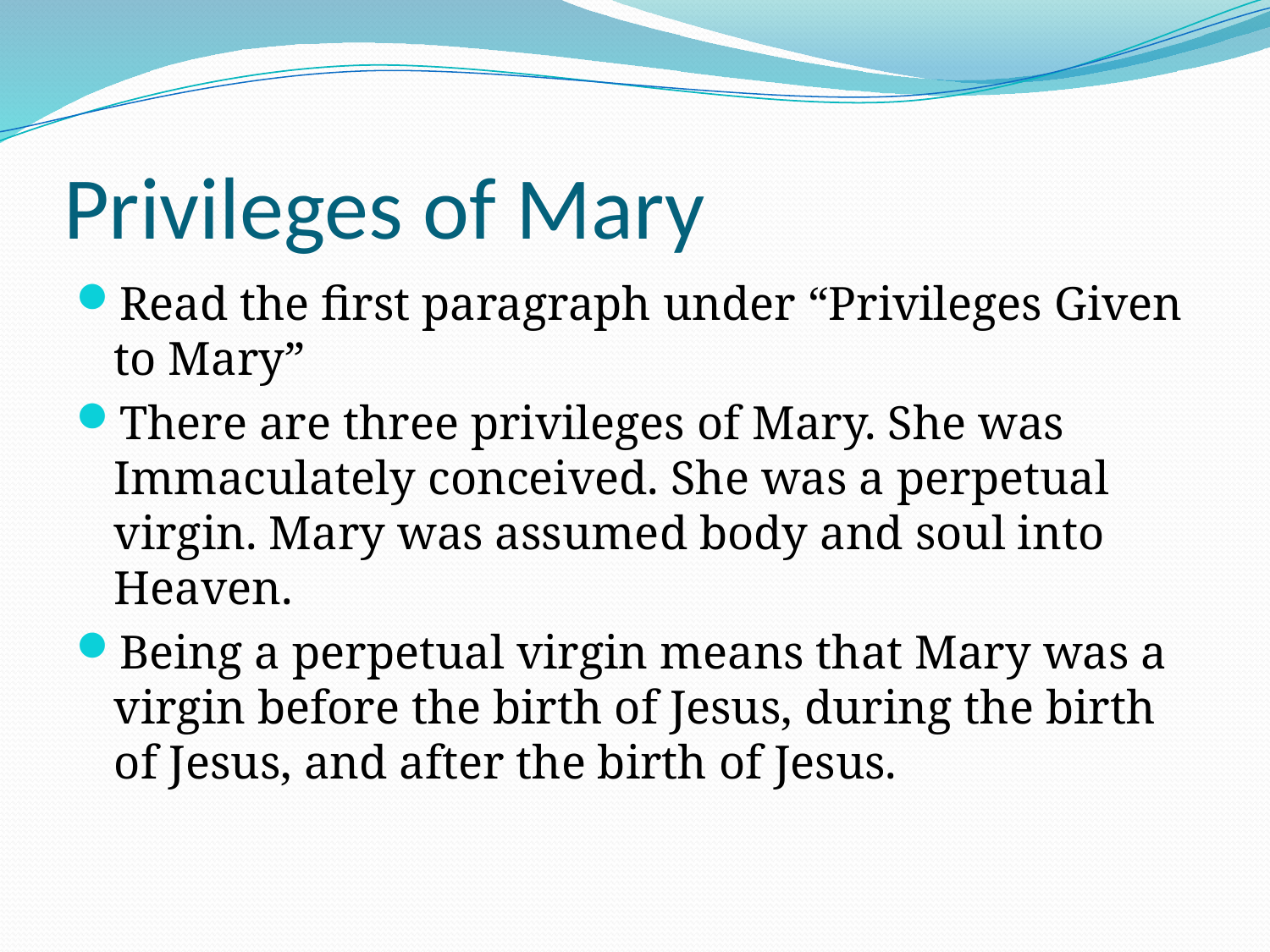

# Privileges of Mary
Read the first paragraph under “Privileges Given to Mary”
There are three privileges of Mary. She was Immaculately conceived. She was a perpetual virgin. Mary was assumed body and soul into Heaven.
Being a perpetual virgin means that Mary was a virgin before the birth of Jesus, during the birth of Jesus, and after the birth of Jesus.